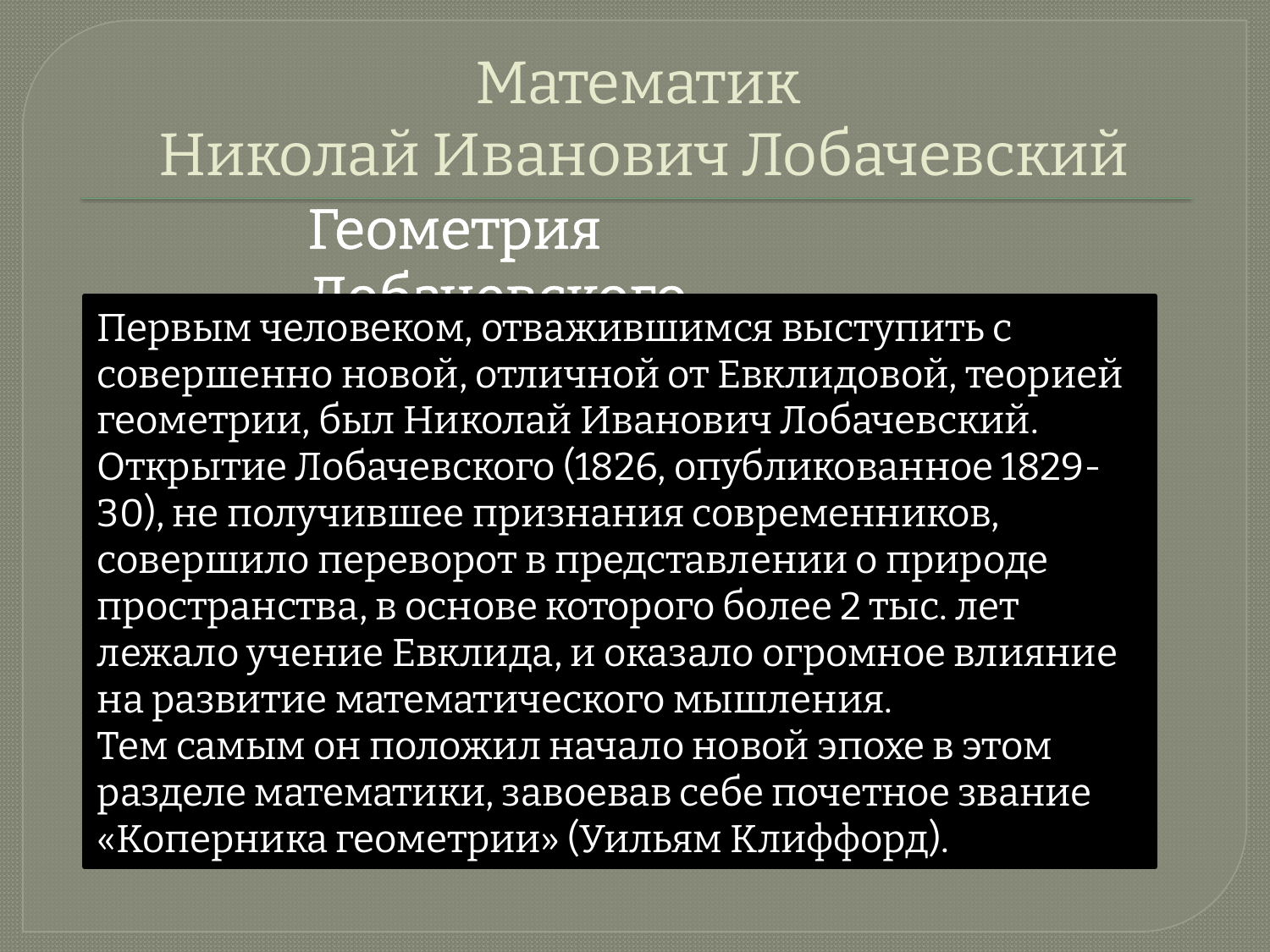

# Математик Николай Иванович Лобачевский
Геометрия Лобачевского

Первым человеком, отважившимся выступить с совершенно новой, отличной от Евклидовой, теорией геометрии, был Николай Иванович Лобачевский.
Открытие Лобачевского (1826, опубликованное 1829-30), не получившее признания современников, совершило переворот в представлении о природе пространства, в основе которого более 2 тыс. лет лежало учение Евклида, и оказало огромное влияние на развитие математического мышления.
Тем самым он положил начало новой эпохе в этом разделе математики, завоевав себе почетное звание «Коперника геометрии» (Уильям Клиффорд).